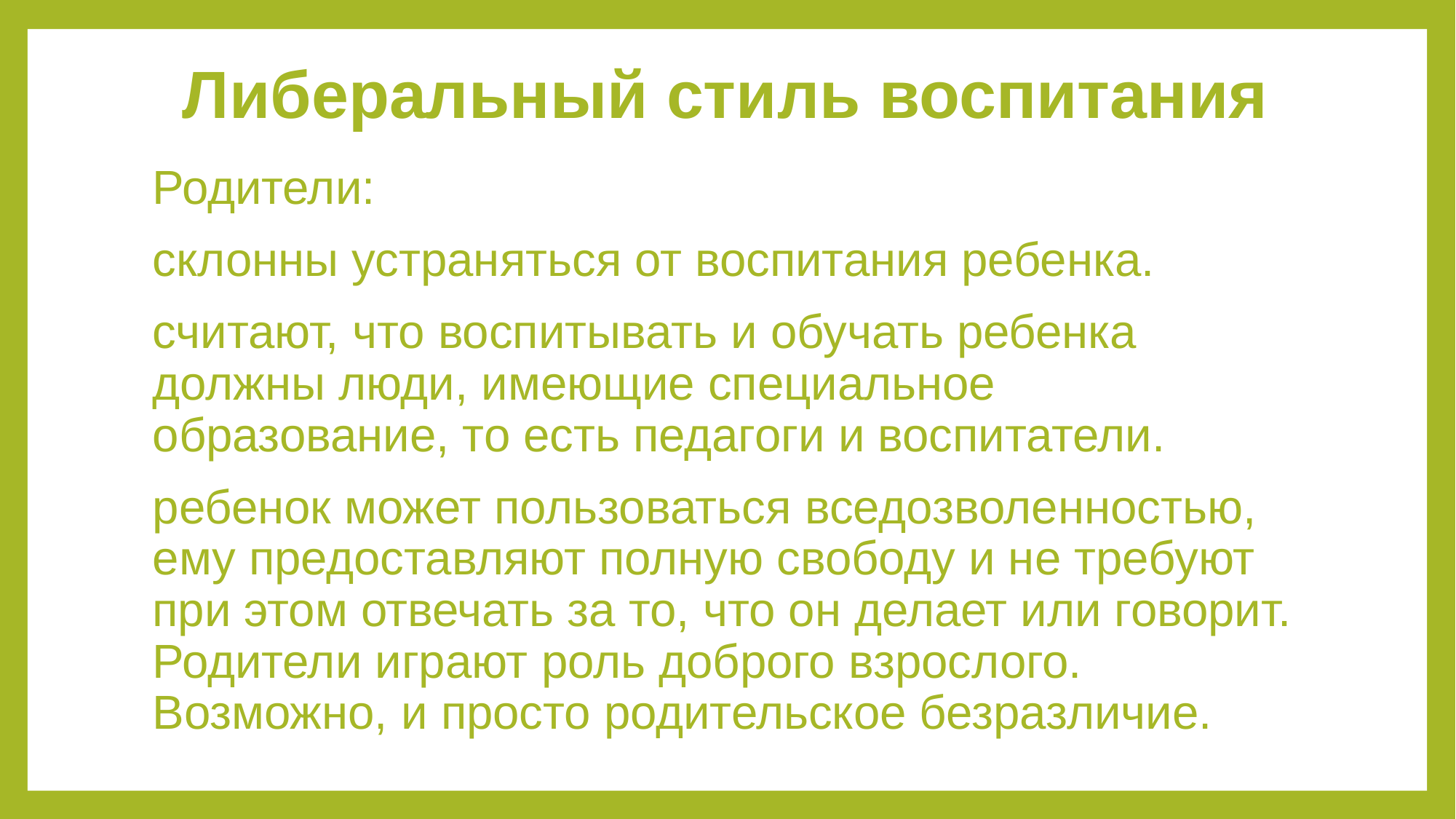

# Либеральный стиль воспитания
Родители:
склонны устраняться от воспитания ребенка.
считают, что воспитывать и обучать ребенка должны люди, имеющие специальное образование, то есть педагоги и воспитатели.
ребенок может пользоваться вседозволенностью, ему предоставляют полную свободу и не требуют при этом отвечать за то, что он делает или говорит. Родители играют роль доброго взрослого. Возможно, и просто родительское безразличие.